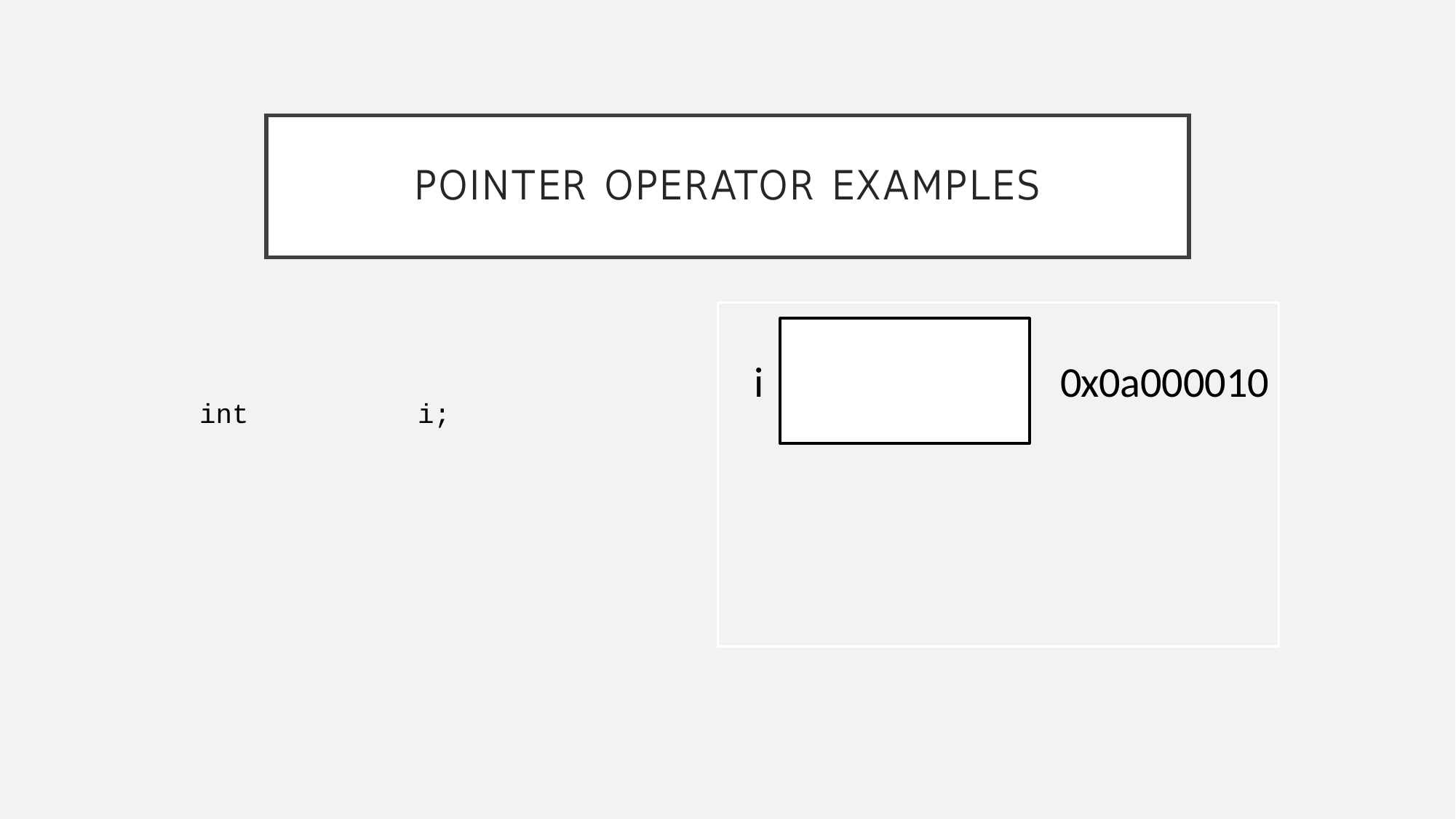

# Pointer Operator Examples

i

0
x
0
a
000010

int		i;